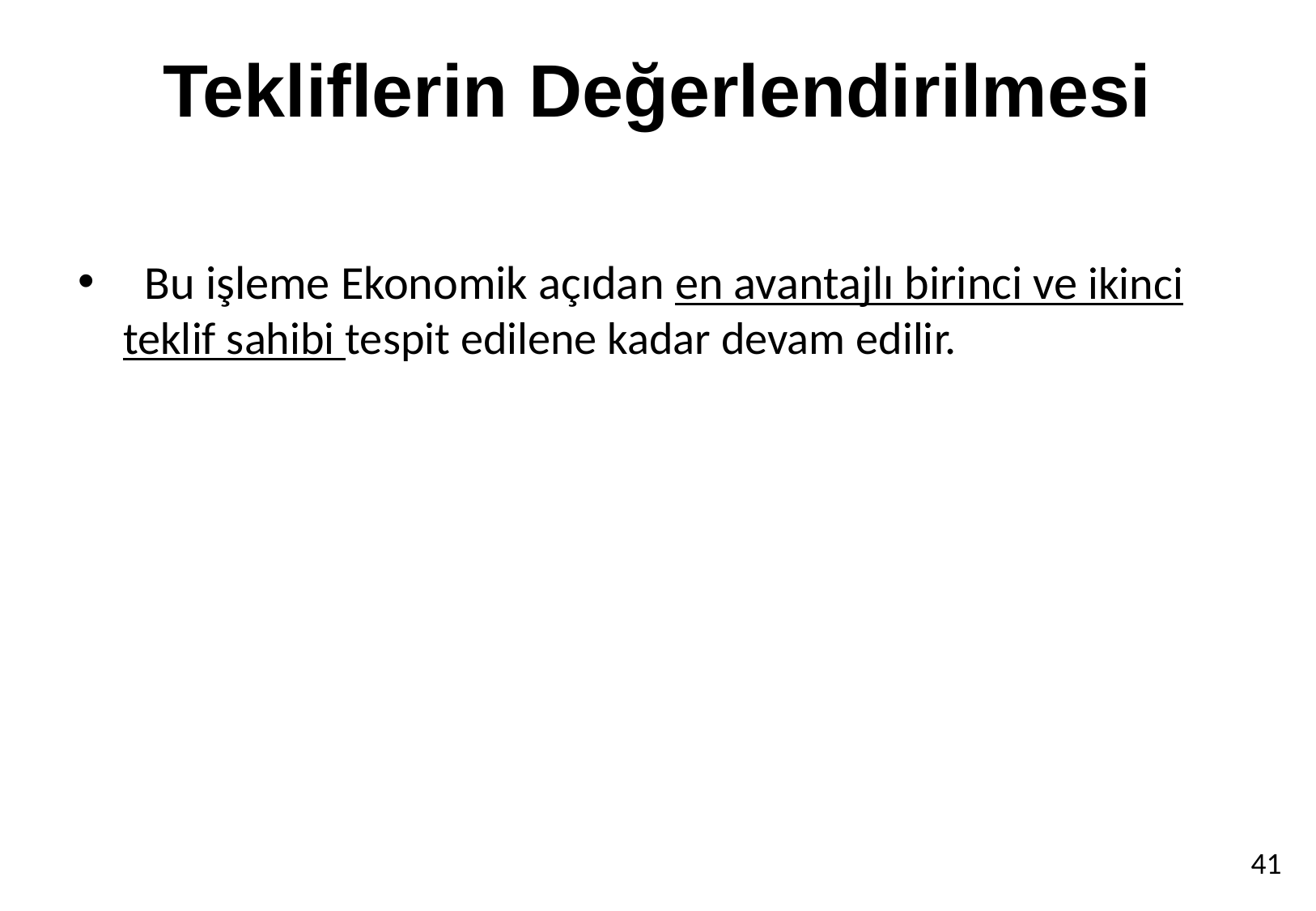

# Tekliflerin Değerlendirilmesi
  Bu işleme Ekonomik açıdan en avantajlı birinci ve ikinci teklif sahibi tespit edilene kadar devam edilir.

41